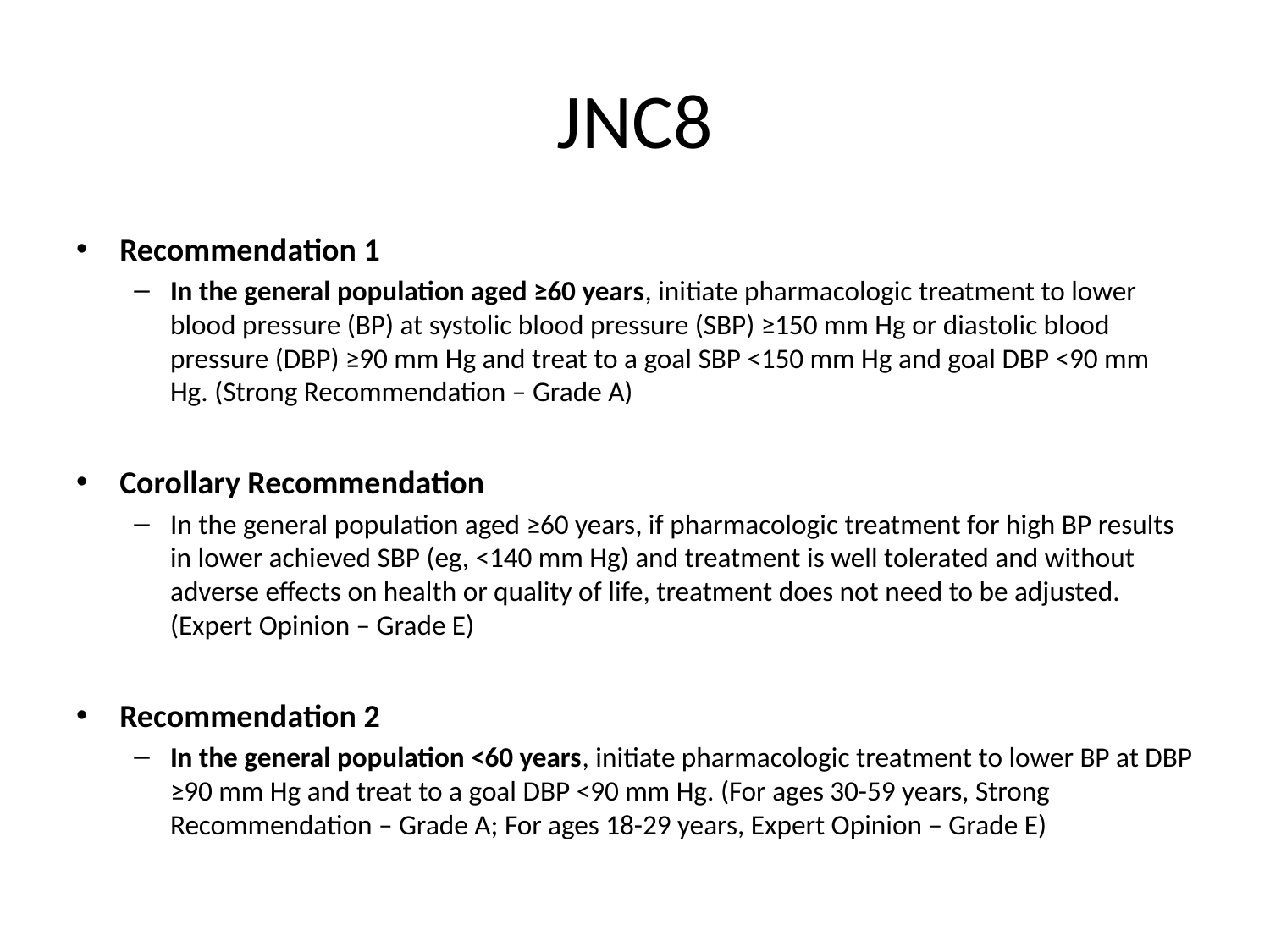

# JNC8
Recommendation 1
In the general population aged ≥60 years, initiate pharmacologic treatment to lower blood pressure (BP) at systolic blood pressure (SBP) ≥150 mm Hg or diastolic blood pressure (DBP) ≥90 mm Hg and treat to a goal SBP <150 mm Hg and goal DBP <90 mm Hg. (Strong Recommendation – Grade A)

Corollary Recommendation
In the general population aged ≥60 years, if pharmacologic treatment for high BP results in lower achieved SBP (eg, <140 mm Hg) and treatment is well tolerated and without adverse effects on health or quality of life, treatment does not need to be adjusted. (Expert Opinion – Grade E)

Recommendation 2
In the general population <60 years, initiate pharmacologic treatment to lower BP at DBP ≥90 mm Hg and treat to a goal DBP <90 mm Hg. (For ages 30-59 years, Strong Recommendation – Grade A; For ages 18-29 years, Expert Opinion – Grade E)